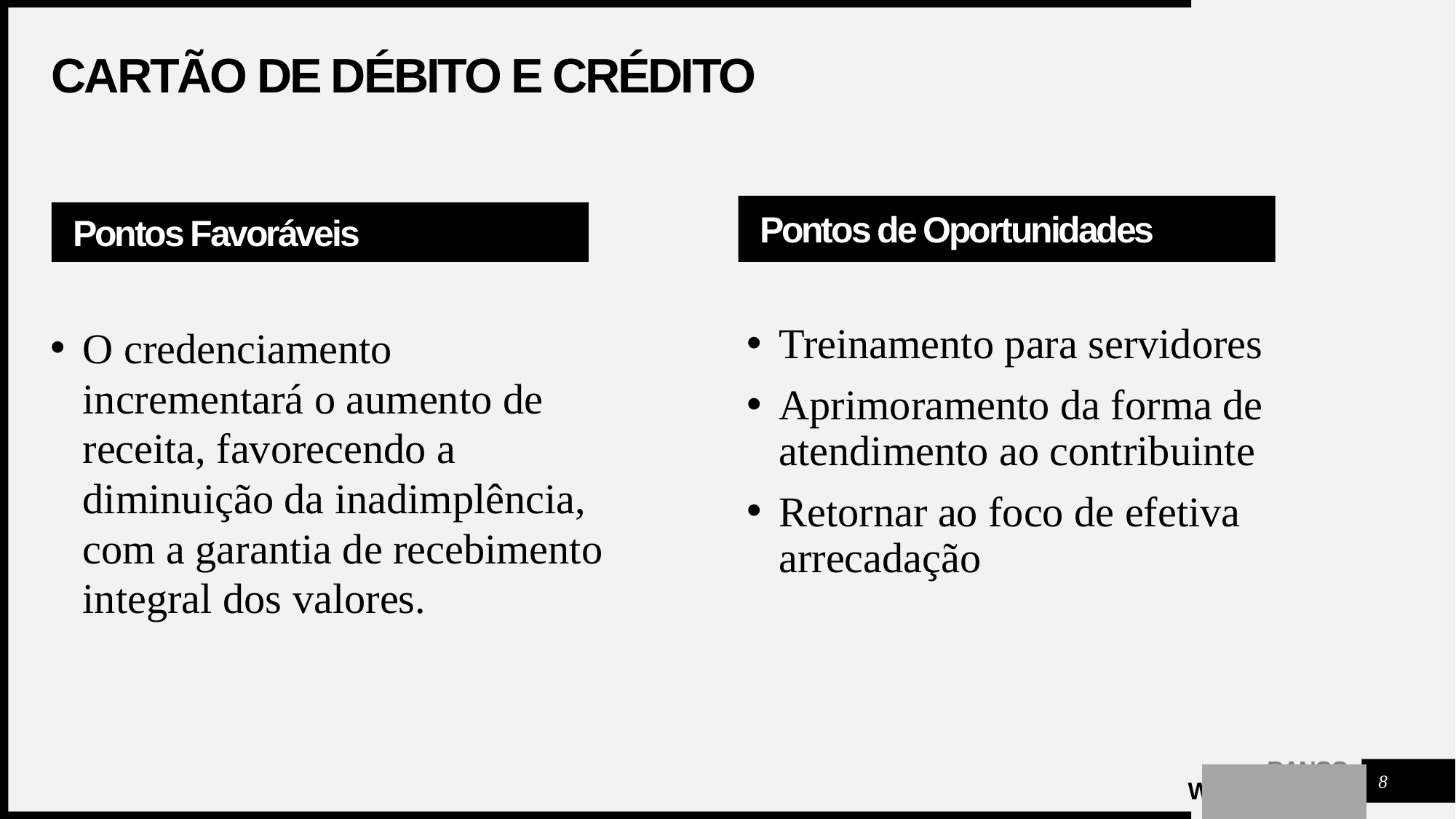

# Cartão de débito e crédito

Pontos de Oportunidades
Pontos Favoráveis
O credenciamento  incrementará o aumento de receita, favorecendo a diminuição da inadimplência, com a garantia de recebimento integral dos valores.
Treinamento para servidores
Aprimoramento da forma de atendimento ao contribuinte
Retornar ao foco de efetiva arrecadação

8